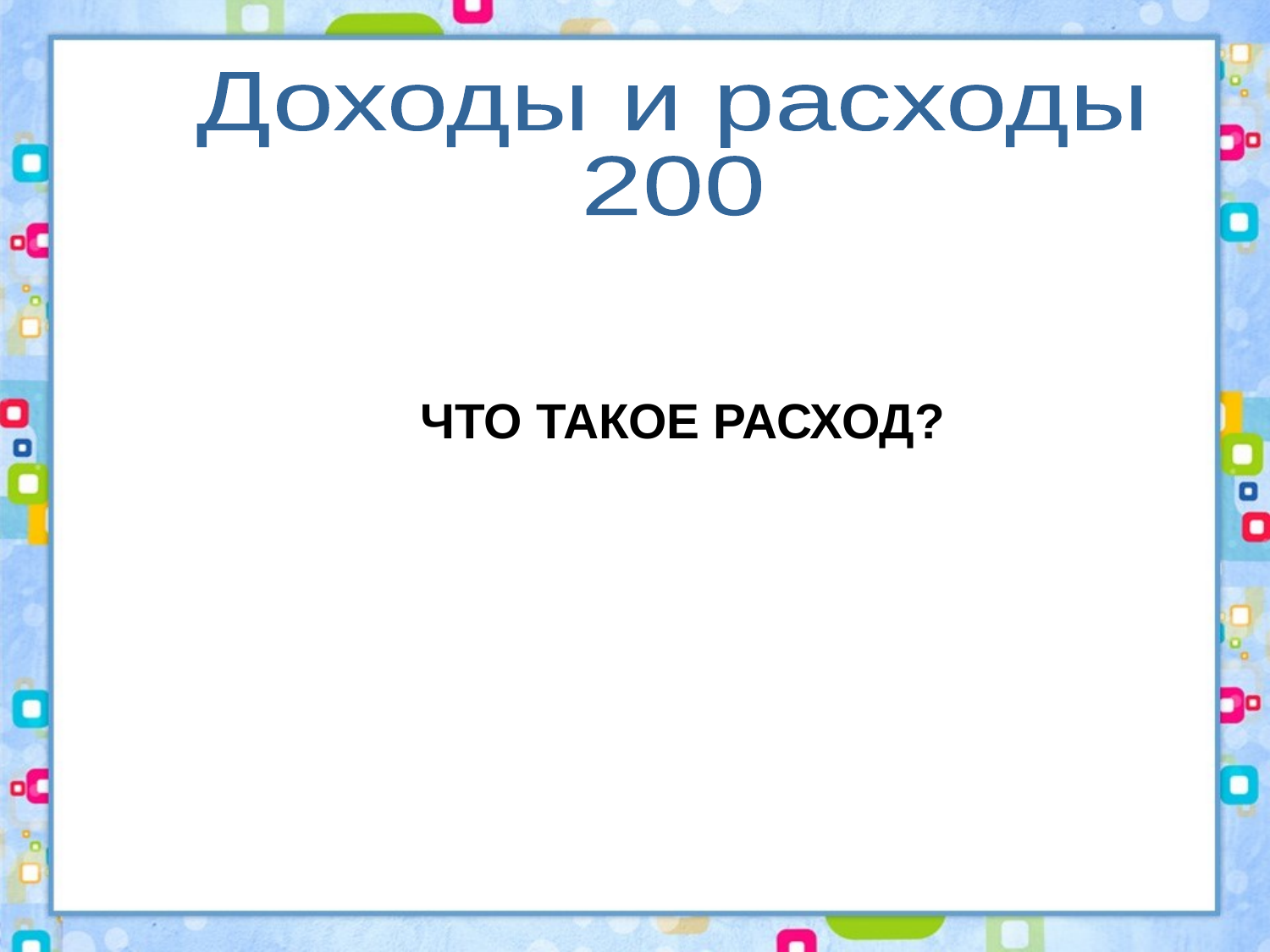

Доходы и расходы
200
ЧТО ТАКОЕ РАСХОД?